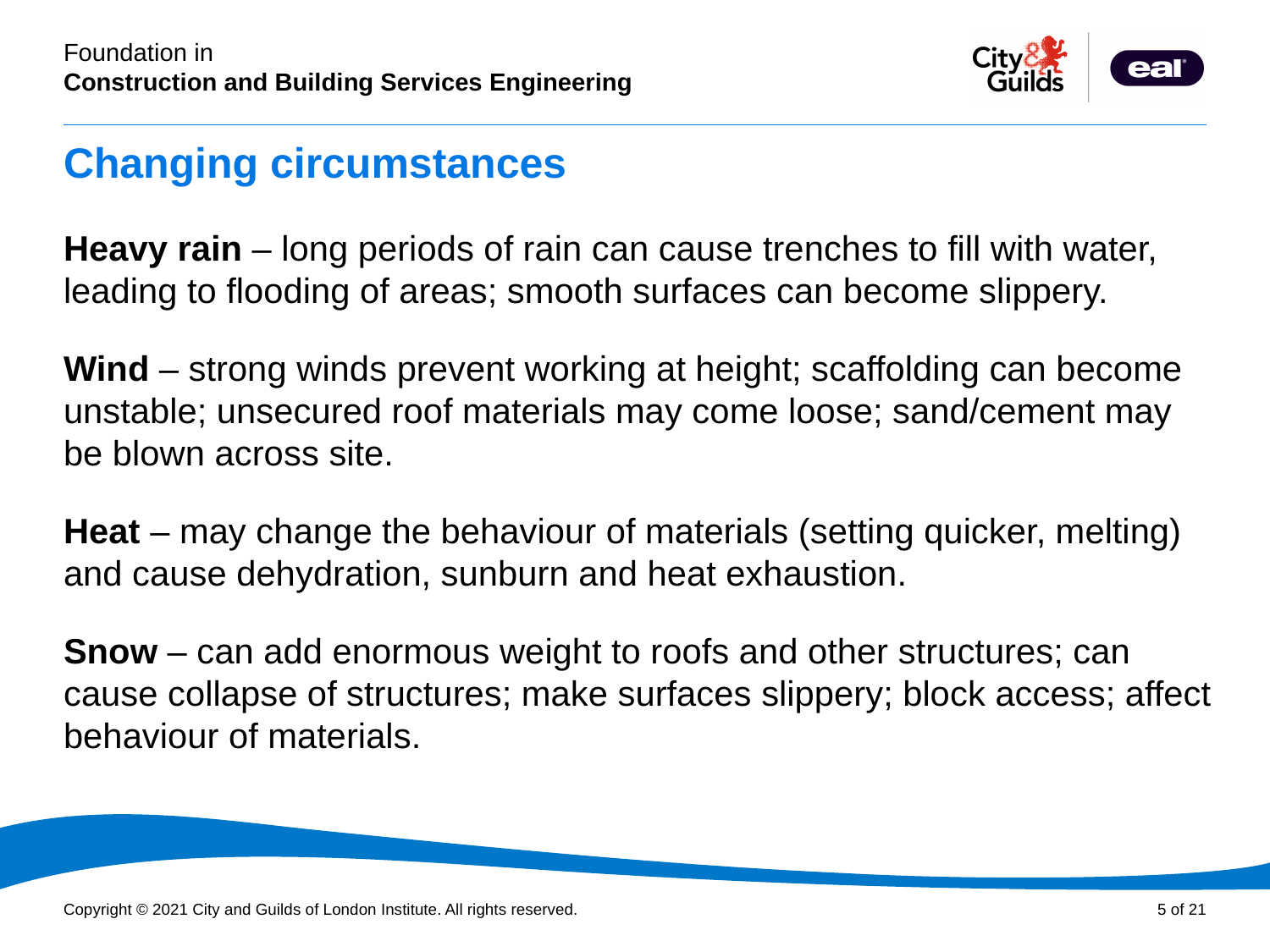

# Changing circumstances
Heavy rain – long periods of rain can cause trenches to fill with water, leading to flooding of areas; smooth surfaces can become slippery.
Wind – strong winds prevent working at height; scaffolding can become unstable; unsecured roof materials may come loose; sand/cement may be blown across site.
Heat – may change the behaviour of materials (setting quicker, melting) and cause dehydration, sunburn and heat exhaustion.
Snow – can add enormous weight to roofs and other structures; can cause collapse of structures; make surfaces slippery; block access; affect behaviour of materials.